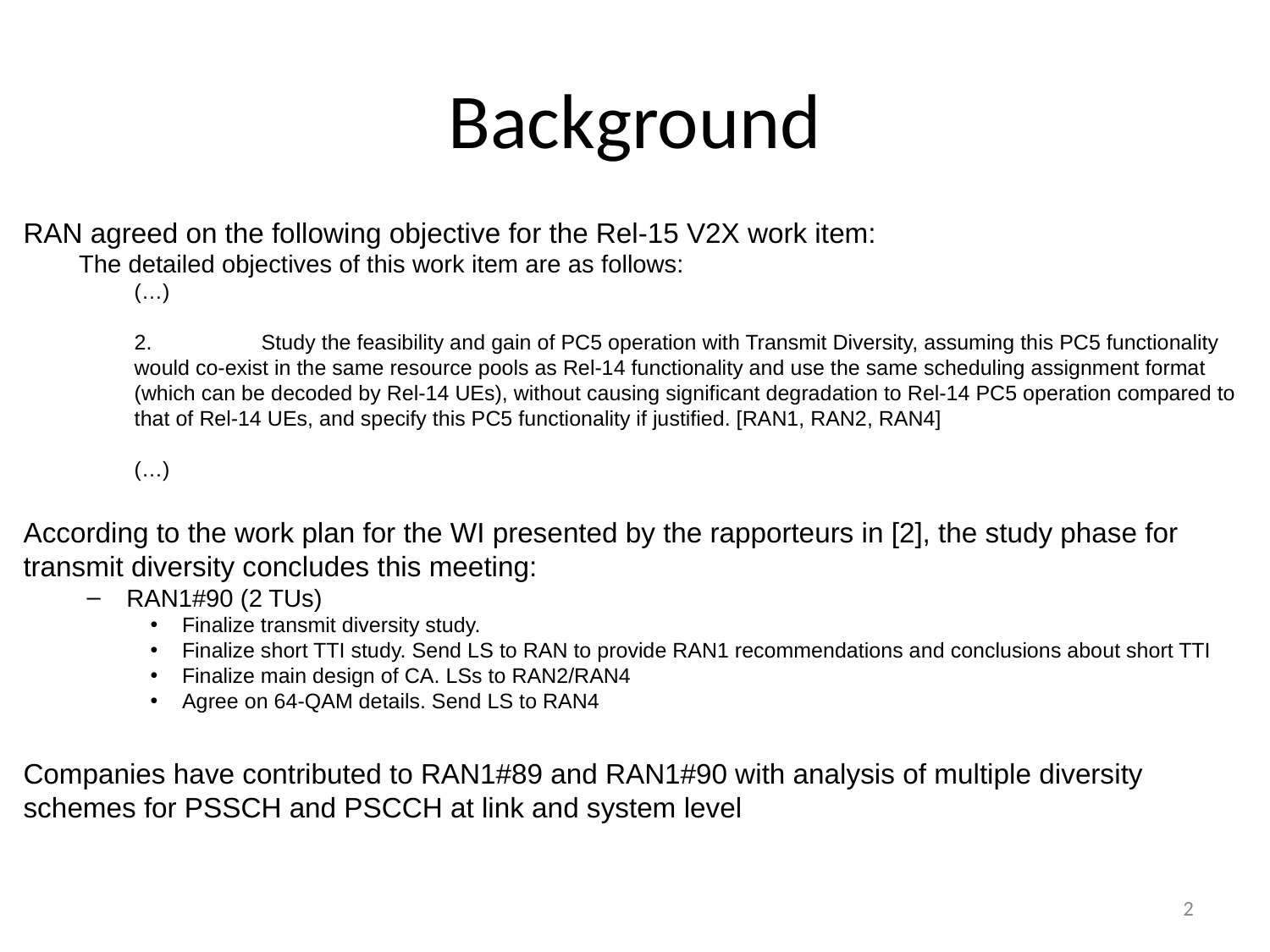

# Background
RAN agreed on the following objective for the Rel-15 V2X work item:
The detailed objectives of this work item are as follows:
(…)

2.	Study the feasibility and gain of PC5 operation with Transmit Diversity, assuming this PC5 functionality would co-exist in the same resource pools as Rel-14 functionality and use the same scheduling assignment format (which can be decoded by Rel-14 UEs), without causing significant degradation to Rel-14 PC5 operation compared to that of Rel-14 UEs, and specify this PC5 functionality if justified. [RAN1, RAN2, RAN4]

(…)

According to the work plan for the WI presented by the rapporteurs in [2], the study phase for transmit diversity concludes this meeting:
RAN1#90 (2 TUs)
Finalize transmit diversity study.
Finalize short TTI study. Send LS to RAN to provide RAN1 recommendations and conclusions about short TTI
Finalize main design of CA. LSs to RAN2/RAN4
Agree on 64-QAM details. Send LS to RAN4

Companies have contributed to RAN1#89 and RAN1#90 with analysis of multiple diversity schemes for PSSCH and PSCCH at link and system level
2